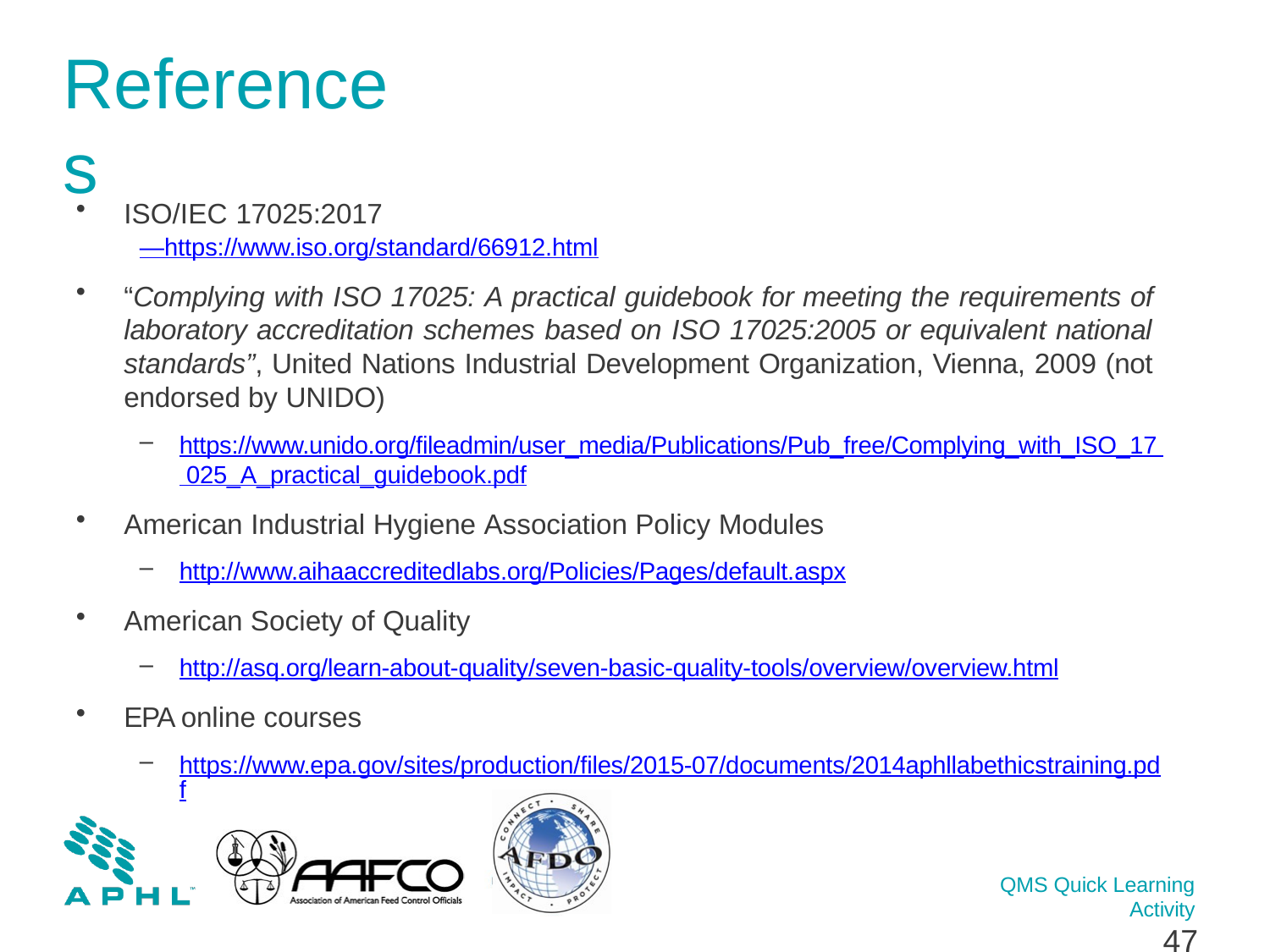

# References
ISO/IEC 17025:2017
—	https://www.iso.org/standard/66912.html
“Complying with ISO 17025: A practical guidebook for meeting the requirements of  laboratory accreditation schemes based on ISO 17025:2005 or equivalent national  standards”, United Nations Industrial Development Organization, Vienna, 2009 (not  endorsed by UNIDO)
https://www.unido.org/fileadmin/user_media/Publications/Pub_free/Complying_with_ISO_17  025_A_practical_guidebook.pdf
American Industrial Hygiene Association Policy Modules
http://www.aihaaccreditedlabs.org/Policies/Pages/default.aspx
American Society of Quality
http://asq.org/learn-about-quality/seven-basic-quality-tools/overview/overview.html
EPA online courses
https://www.epa.gov/sites/production/files/2015-07/documents/2014aphllabethicstraining.pdf

QMS Quick Learning Activity
47